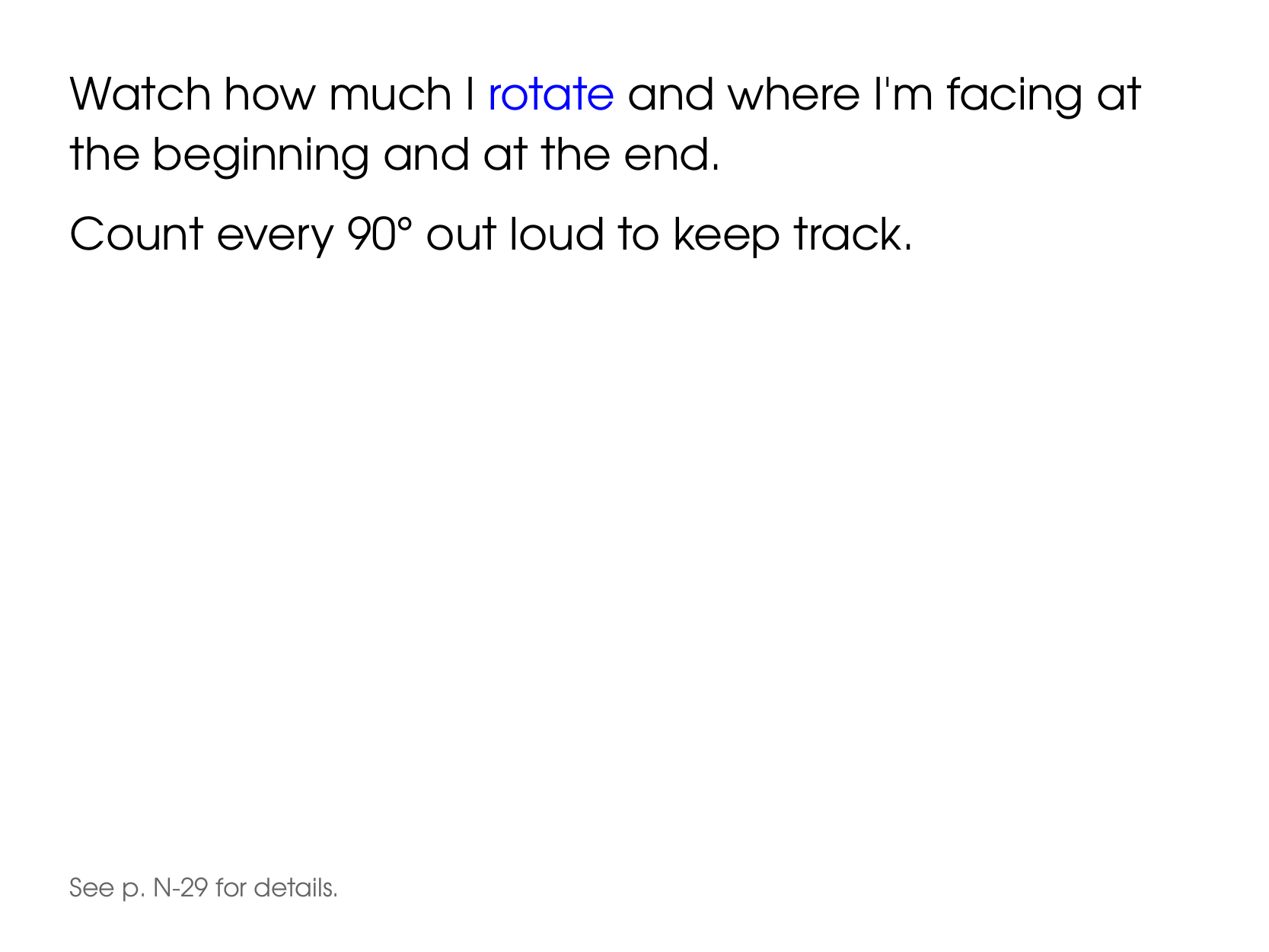

Watch how much I rotate and where I'm facing at the beginning and at the end.
Count every 90° out loud to keep track.
See p. N-29 for details.